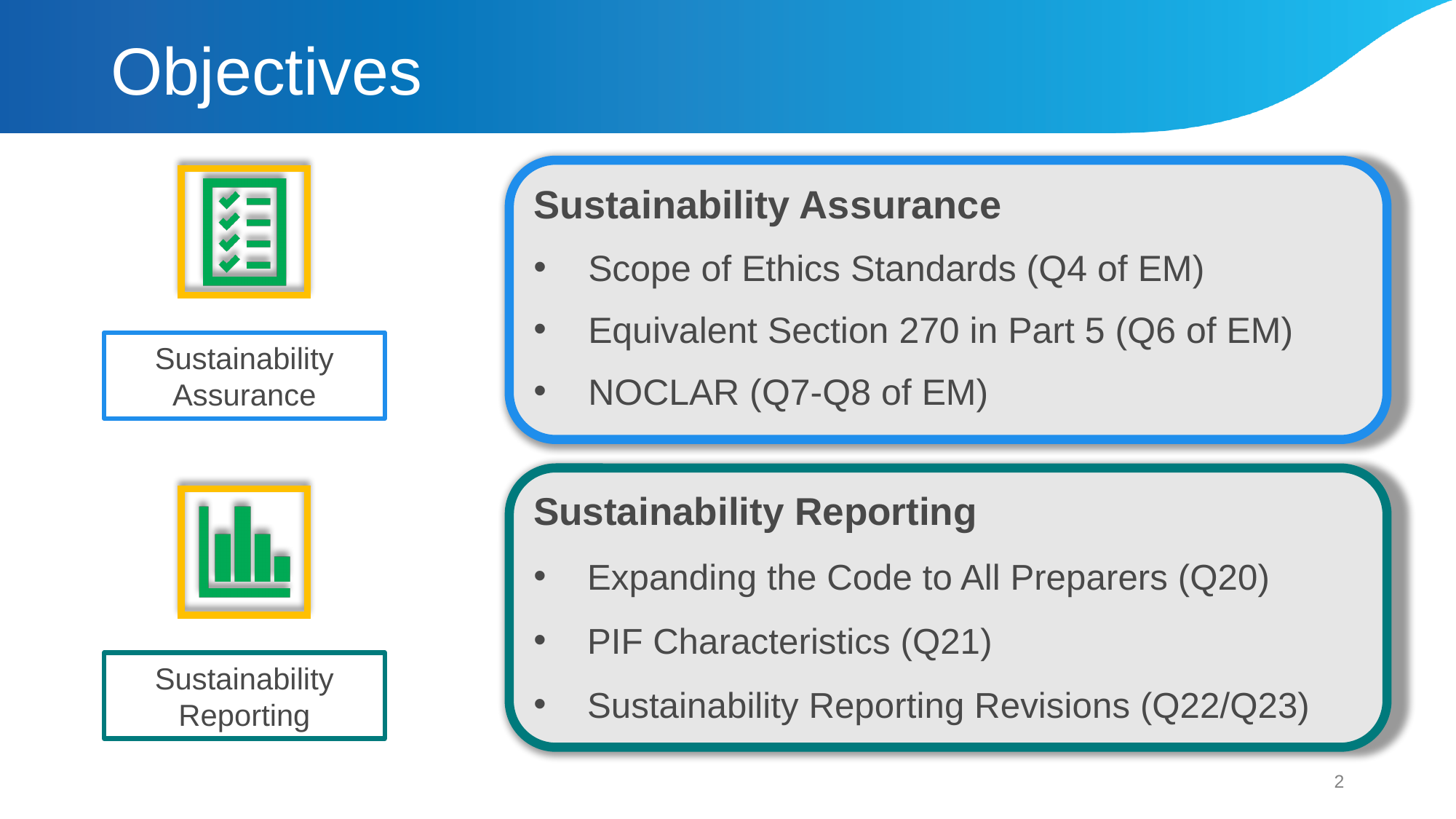

# Objectives
Sustainability Assurance
Sustainability Reporting
Sustainability Assurance
Scope of Ethics Standards (Q4 of EM)
Equivalent Section 270 in Part 5 (Q6 of EM)
NOCLAR (Q7-Q8 of EM)
Sustainability Reporting
Expanding the Code to All Preparers (Q20)
PIF Characteristics (Q21)
Sustainability Reporting Revisions (Q22/Q23)
2